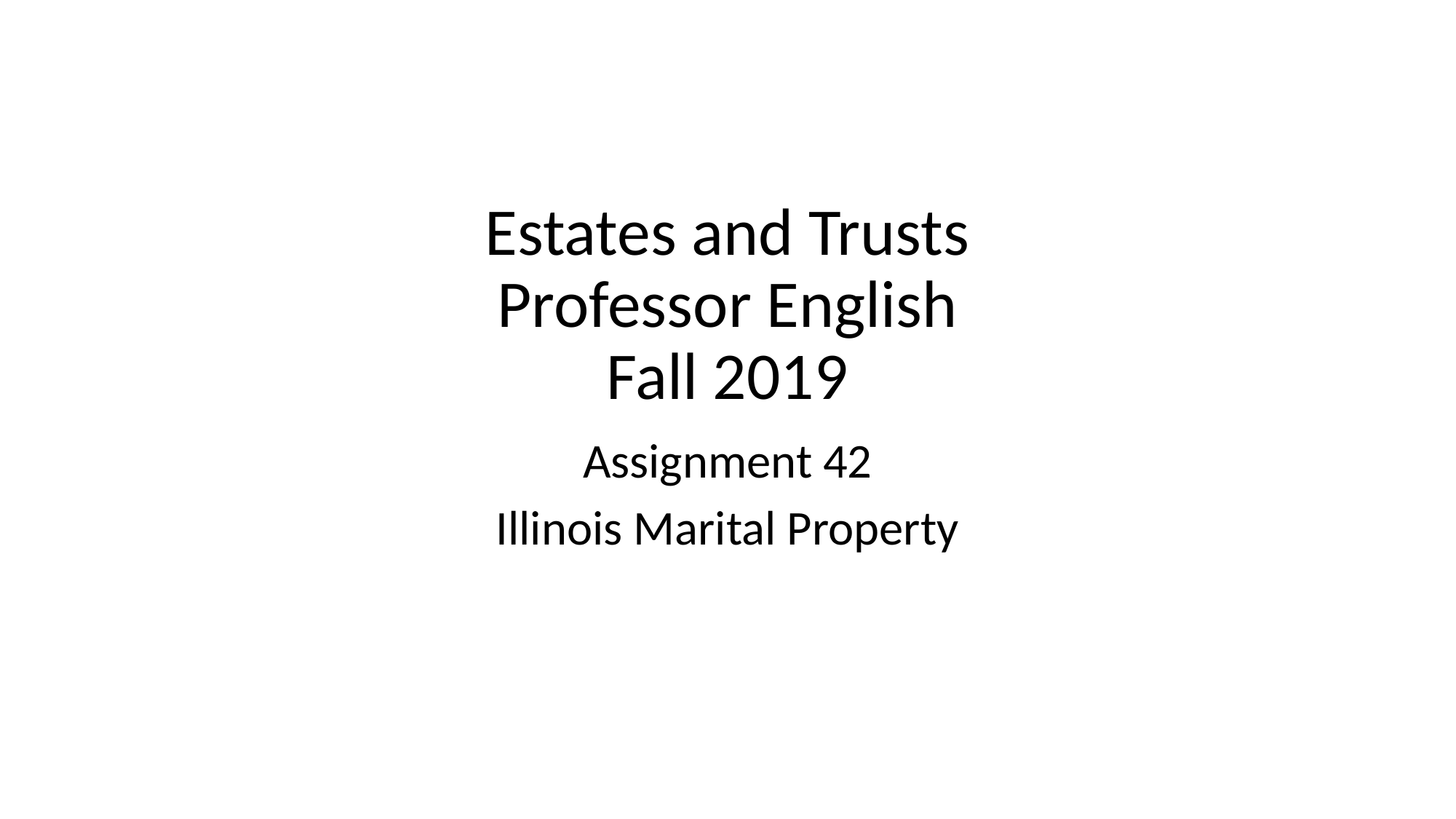

# Estates and Trusts Professor English Fall 2019
Assignment 42
Illinois Marital Property